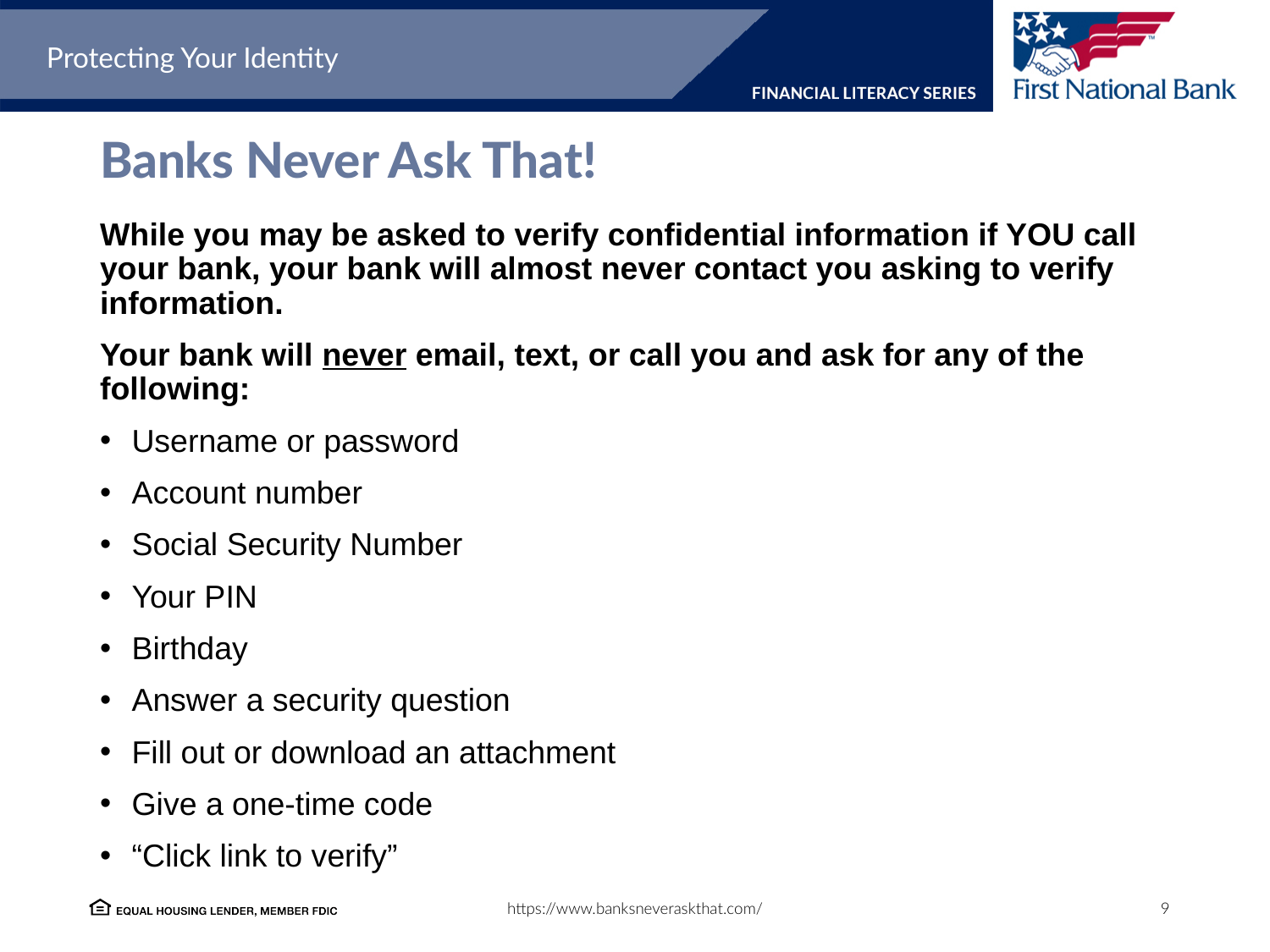

Protecting Your Identity
# Banks Never Ask That!
While you may be asked to verify confidential information if YOU call your bank, your bank will almost never contact you asking to verify information.
Your bank will never email, text, or call you and ask for any of the following:
Username or password
Account number
Social Security Number
Your PIN
Birthday
Answer a security question
Fill out or download an attachment
Give a one-time code
“Click link to verify”

https://www.banksneveraskthat.com/
9